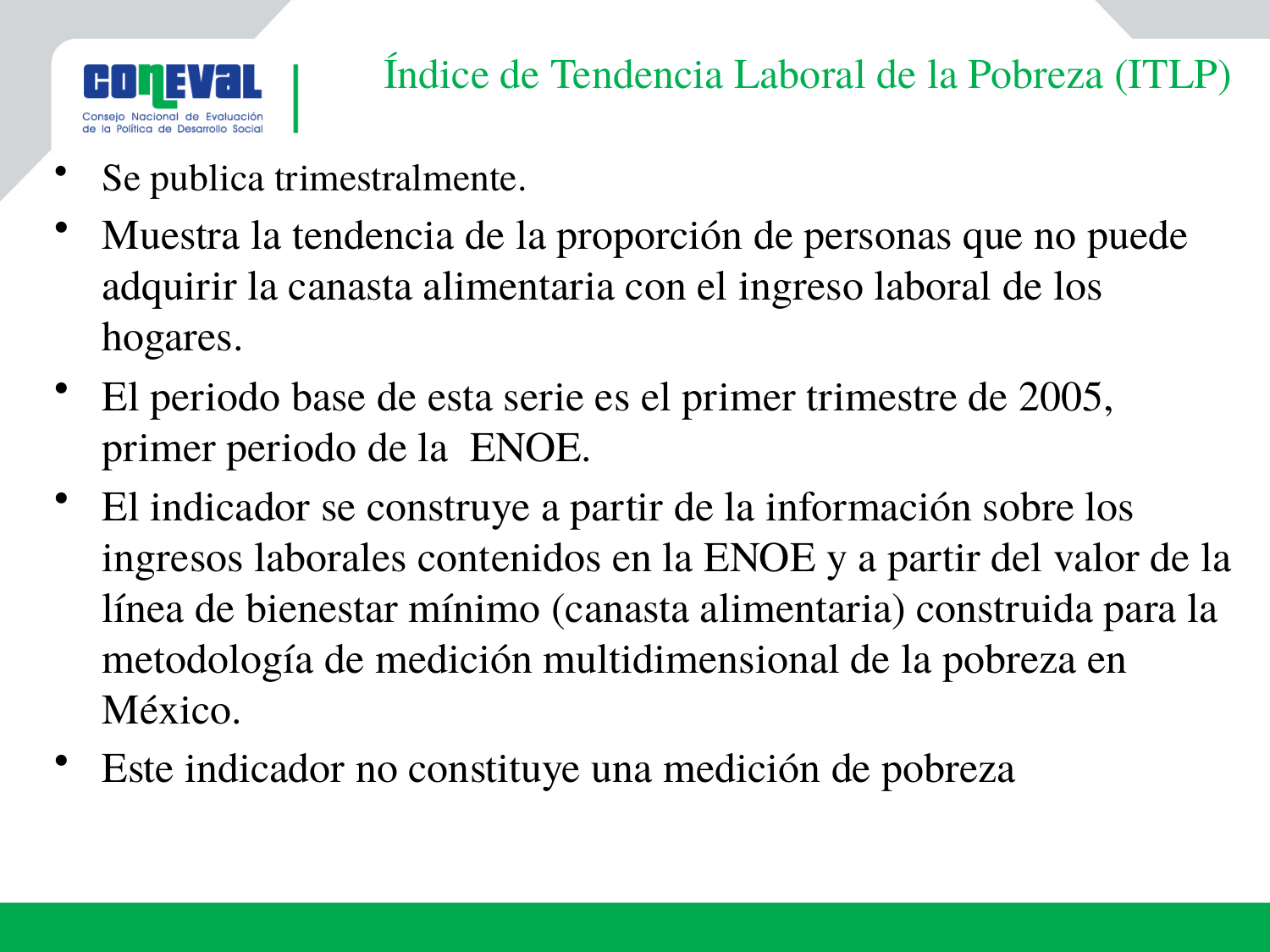

# Índice de Tendencia Laboral de la Pobreza (ITLP)
Se publica trimestralmente.
Muestra la tendencia de la proporción de personas que no puede adquirir la canasta alimentaria con el ingreso laboral de los hogares.
El periodo base de esta serie es el primer trimestre de 2005, primer periodo de la  ENOE.
El indicador se construye a partir de la información sobre los ingresos laborales contenidos en la ENOE y a partir del valor de la línea de bienestar mínimo (canasta alimentaria) construida para la metodología de medición multidimensional de la pobreza en México.
Este indicador no constituye una medición de pobreza